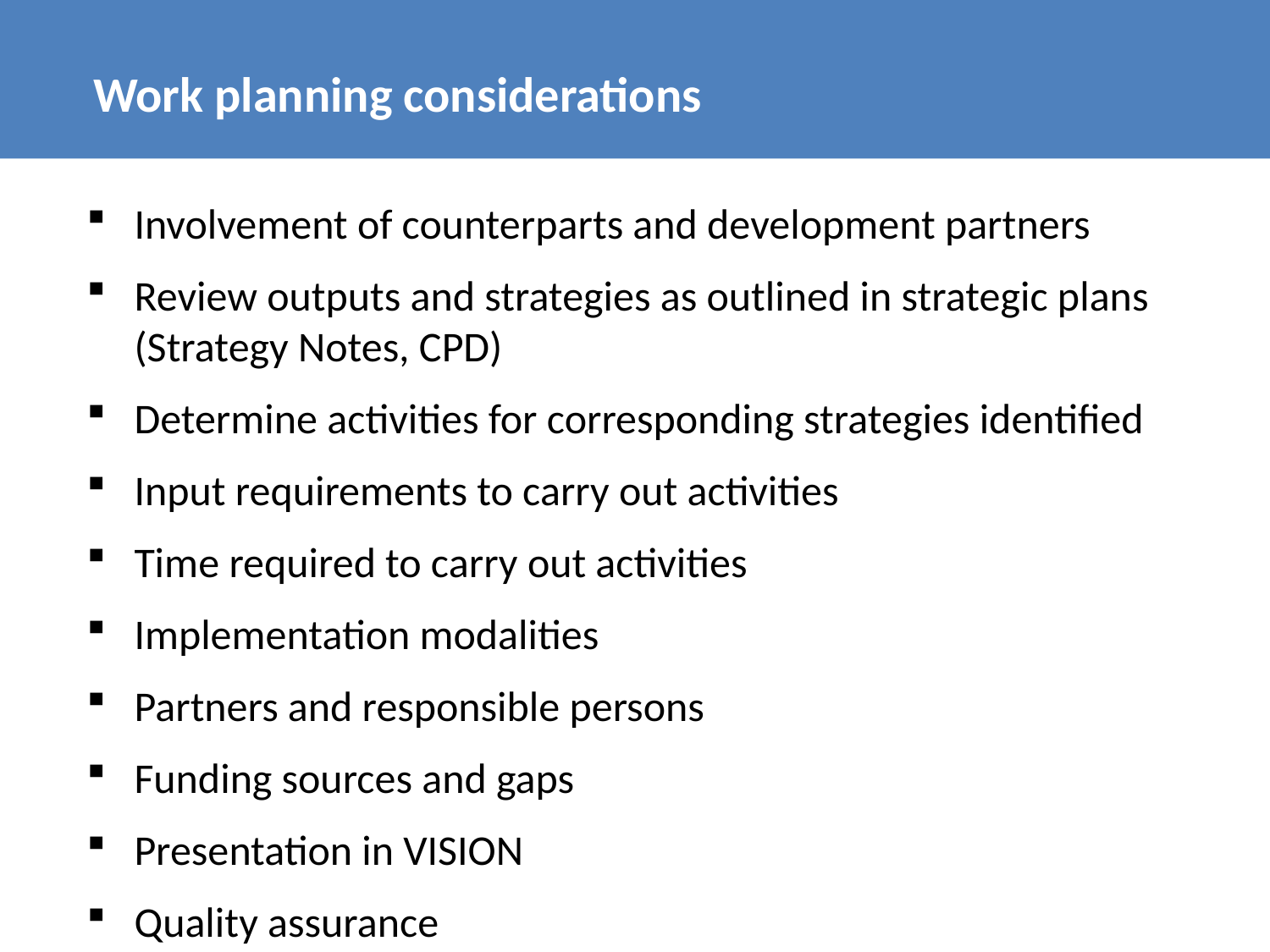

# Work planning considerations
Involvement of counterparts and development partners
Review outputs and strategies as outlined in strategic plans (Strategy Notes, CPD)
Determine activities for corresponding strategies identified
Input requirements to carry out activities
Time required to carry out activities
Implementation modalities
Partners and responsible persons
Funding sources and gaps
Presentation in VISION
Quality assurance